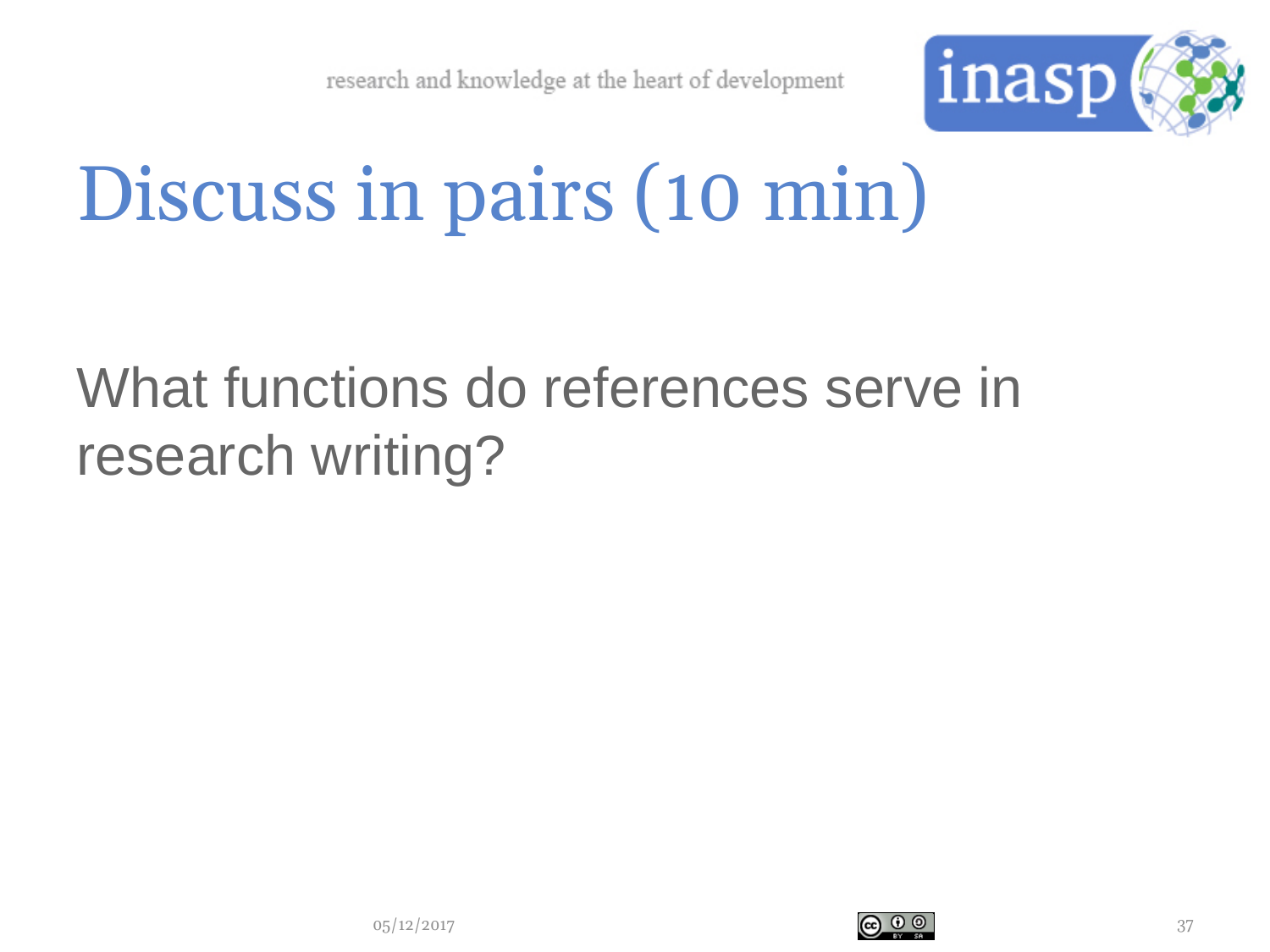

# Discuss in pairs (10 min)

What functions do references serve in research writing?
05/12/2017

37